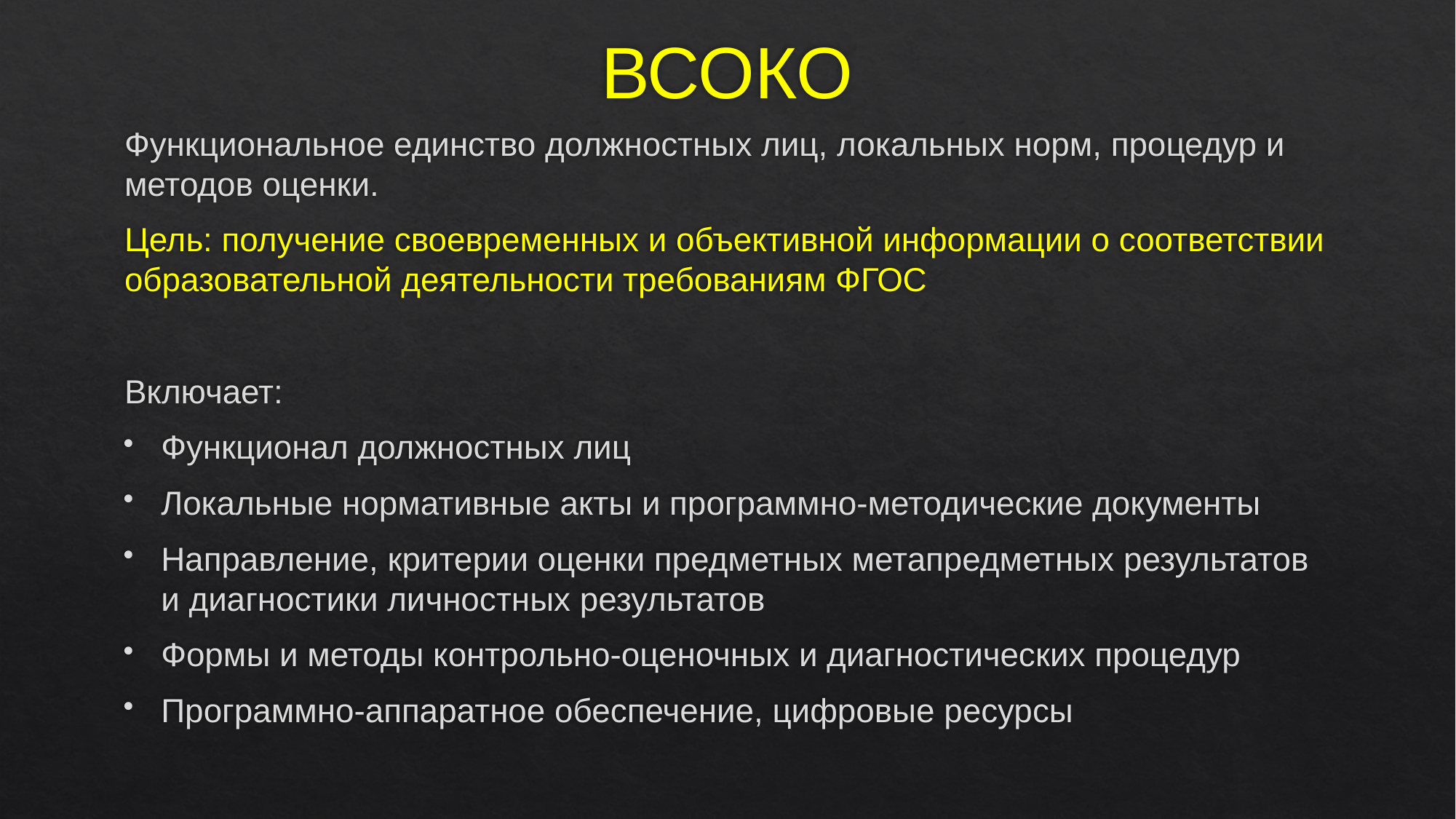

# ВСОКО
Функциональное единство должностных лиц, локальных норм, процедур и методов оценки.
Цель: получение своевременных и объективной информации о соответствии образовательной деятельности требованиям ФГОС

Включает:
Функционал должностных лиц
Локальные нормативные акты и программно-методические документы
Направление, критерии оценки предметных метапредметных результатов и диагностики личностных результатов
Формы и методы контрольно-оценочных и диагностических процедур
Программно-аппаратное обеспечение, цифровые ресурсы